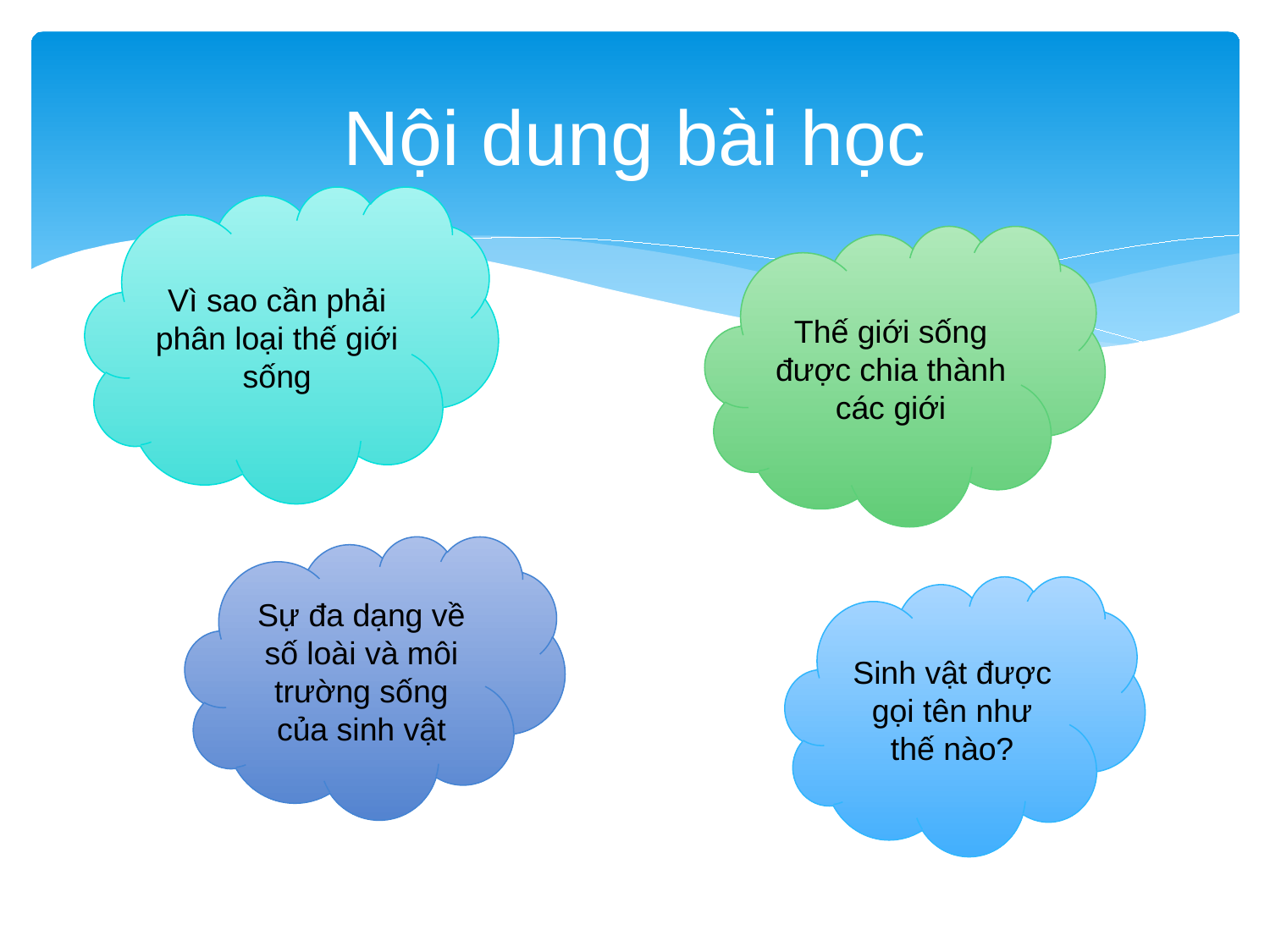

# Nội dung bài học
Vì sao cần phải phân loại thế giới sống
Thế giới sống được chia thành các giới

Sự đa dạng về số loài và môi trường sống của sinh vật
Sinh vật được gọi tên như thế nào?